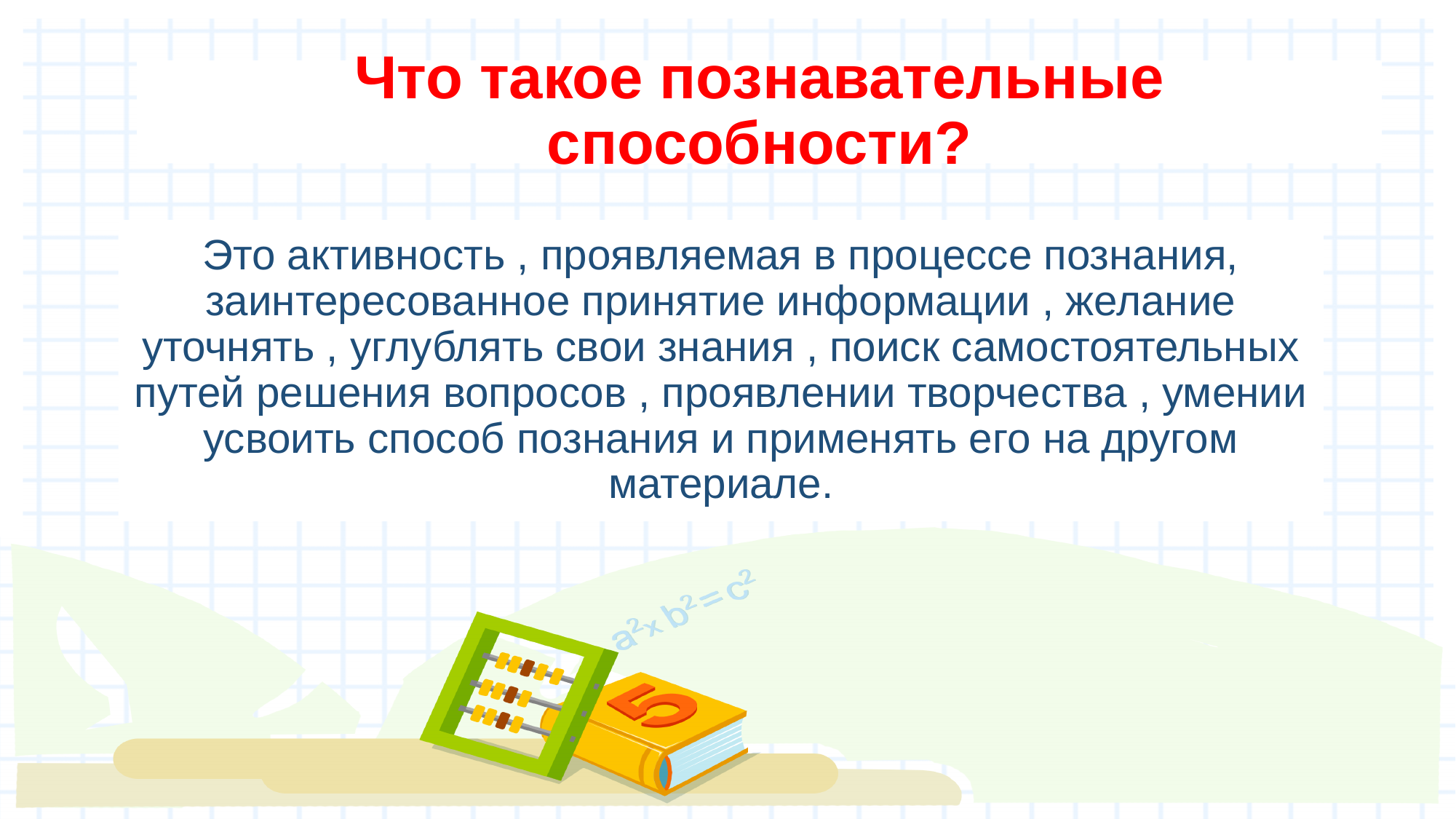

Что такое познавательные способности?
# Это активность , проявляемая в процессе познания, заинтересованное принятие информации , желание уточнять , углублять свои знания , поиск самостоятельных путей решения вопросов , проявлении творчества , умении усвоить способ познания и применять его на другом материале.